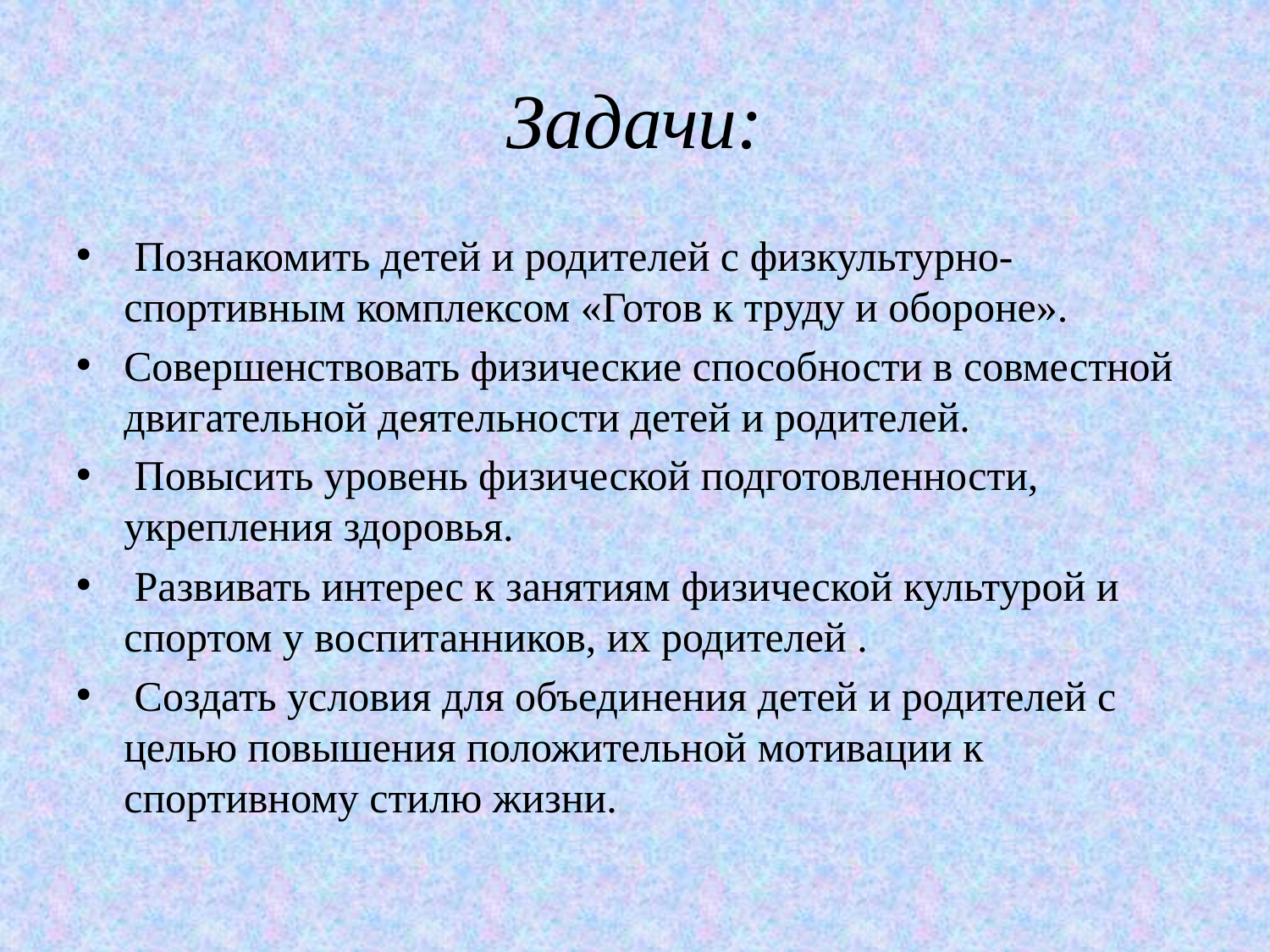

# Задачи:
 Познакомить детей и родителей с физкультурно-спортивным комплексом «Готов к труду и обороне».
Совершенствовать физические способности в совместной двигательной деятельности детей и родителей.
 Повысить уровень физической подготовленности, укрепления здоровья.
 Развивать интерес к занятиям физической культурой и спортом у воспитанников, их родителей .
 Создать условия для объединения детей и родителей с целью повышения положительной мотивации к спортивному стилю жизни.